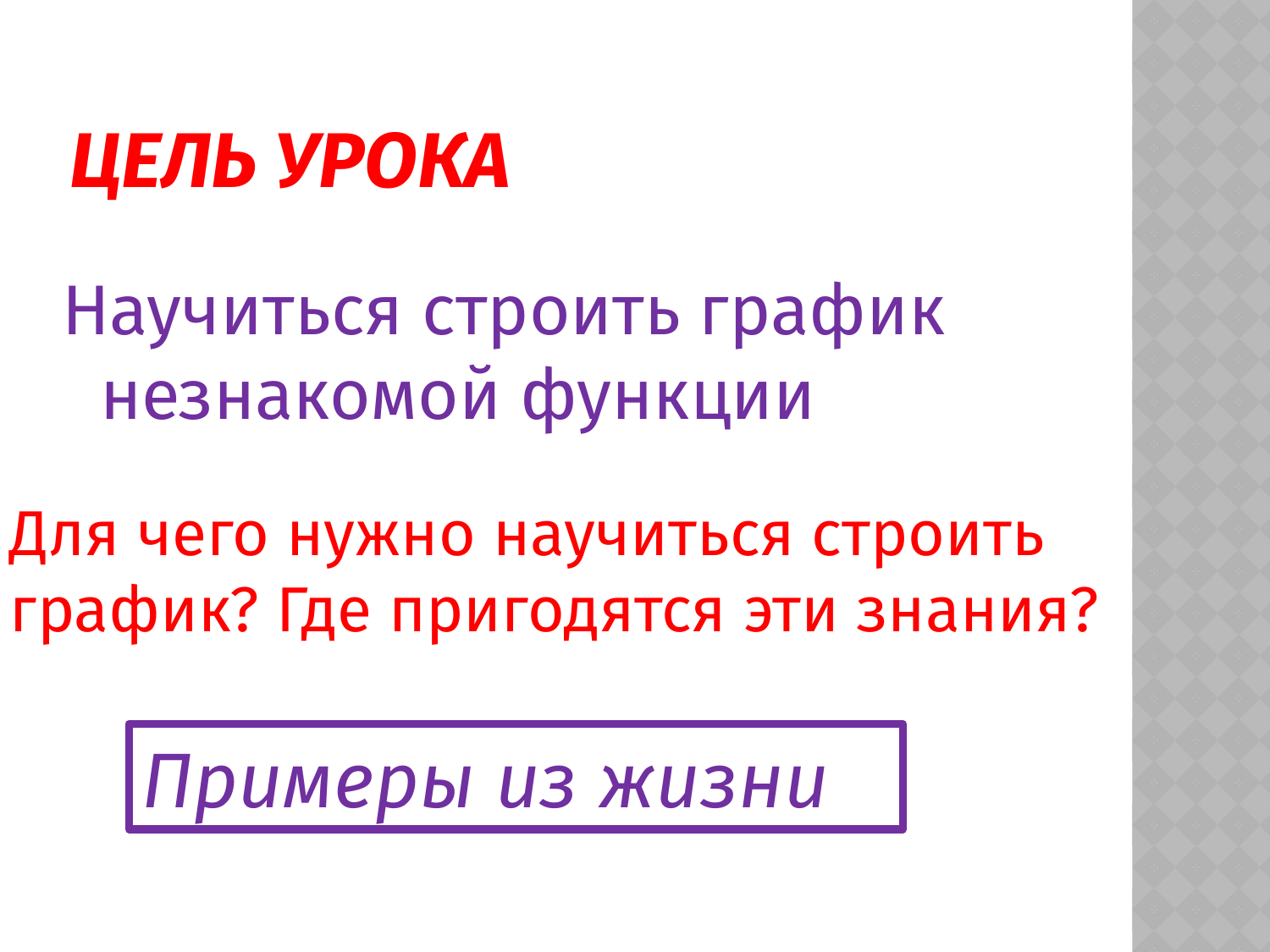

# Цель урока
Научиться строить график незнакомой функции
Для чего нужно научиться строить
график? Где пригодятся эти знания?
Примеры из жизни